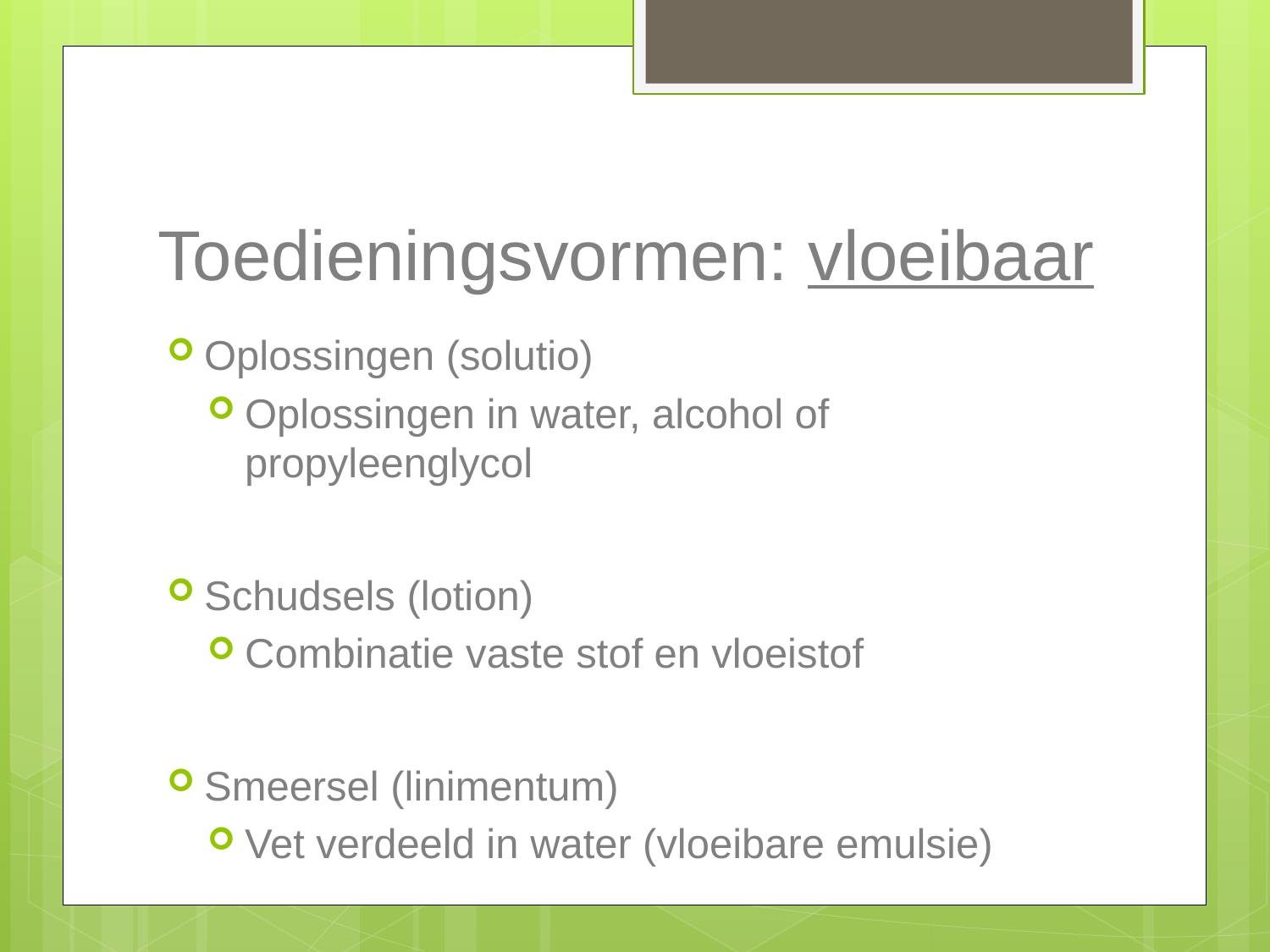

# Toedieningsvormen: vloeibaar
Oplossingen (solutio)
Oplossingen in water, alcohol of propyleenglycol

Schudsels (lotion)
Combinatie vaste stof en vloeistof

Smeersel (linimentum)
Vet verdeeld in water (vloeibare emulsie)